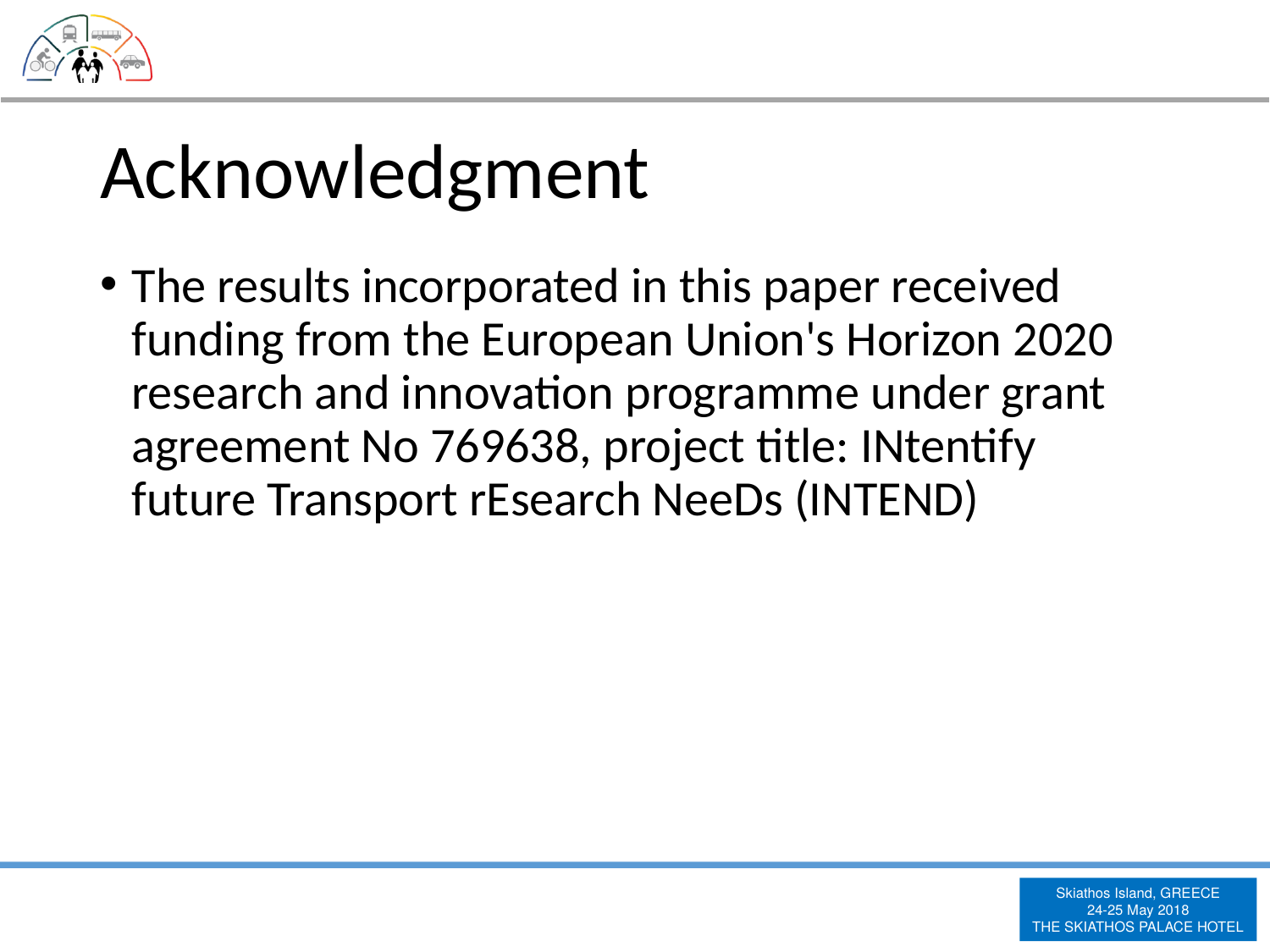

# Acknowledgment
The results incorporated in this paper received funding from the European Union's Horizon 2020 research and innovation programme under grant agreement No 769638, project title: INtentify future Transport rEsearch NeeDs (INTEND)